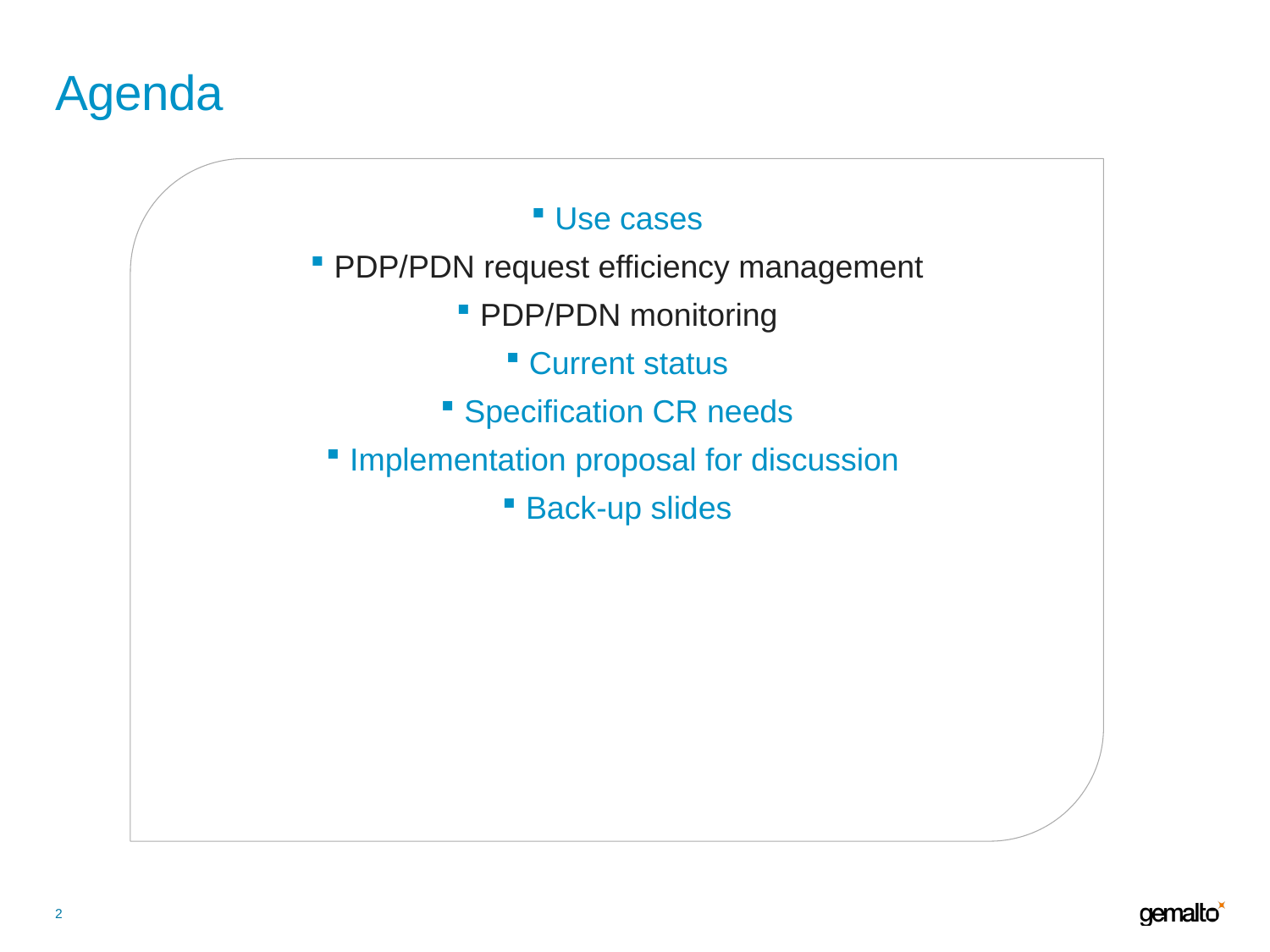

# Agenda
Use cases
PDP/PDN request efficiency management
PDP/PDN monitoring
Current status
Specification CR needs
Implementation proposal for discussion
Back-up slides

2